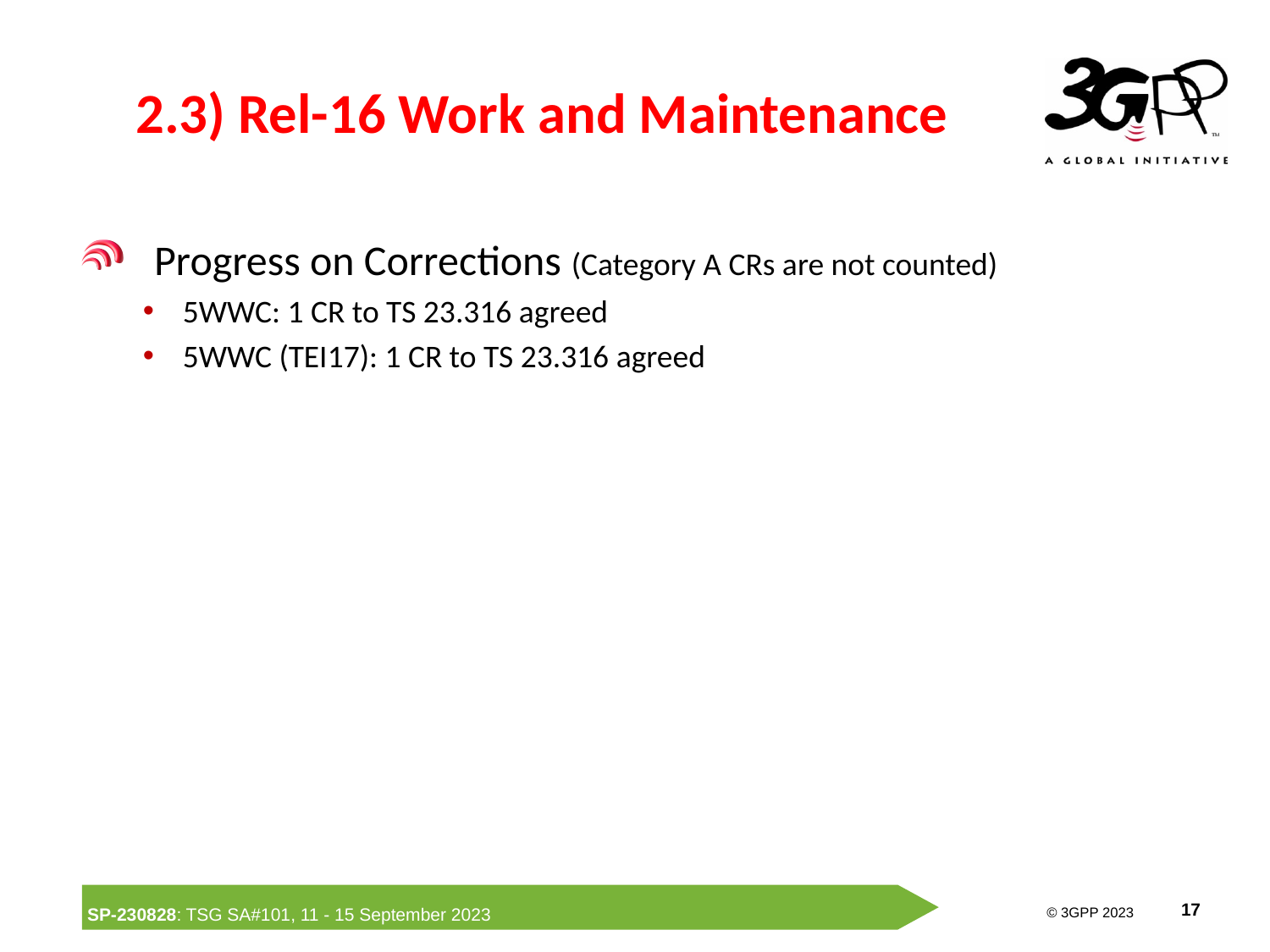

# 2.3) Rel-16 Work and Maintenance
 Progress on Corrections (Category A CRs are not counted)
5WWC: 1 CR to TS 23.316 agreed
5WWC (TEI17): 1 CR to TS 23.316 agreed